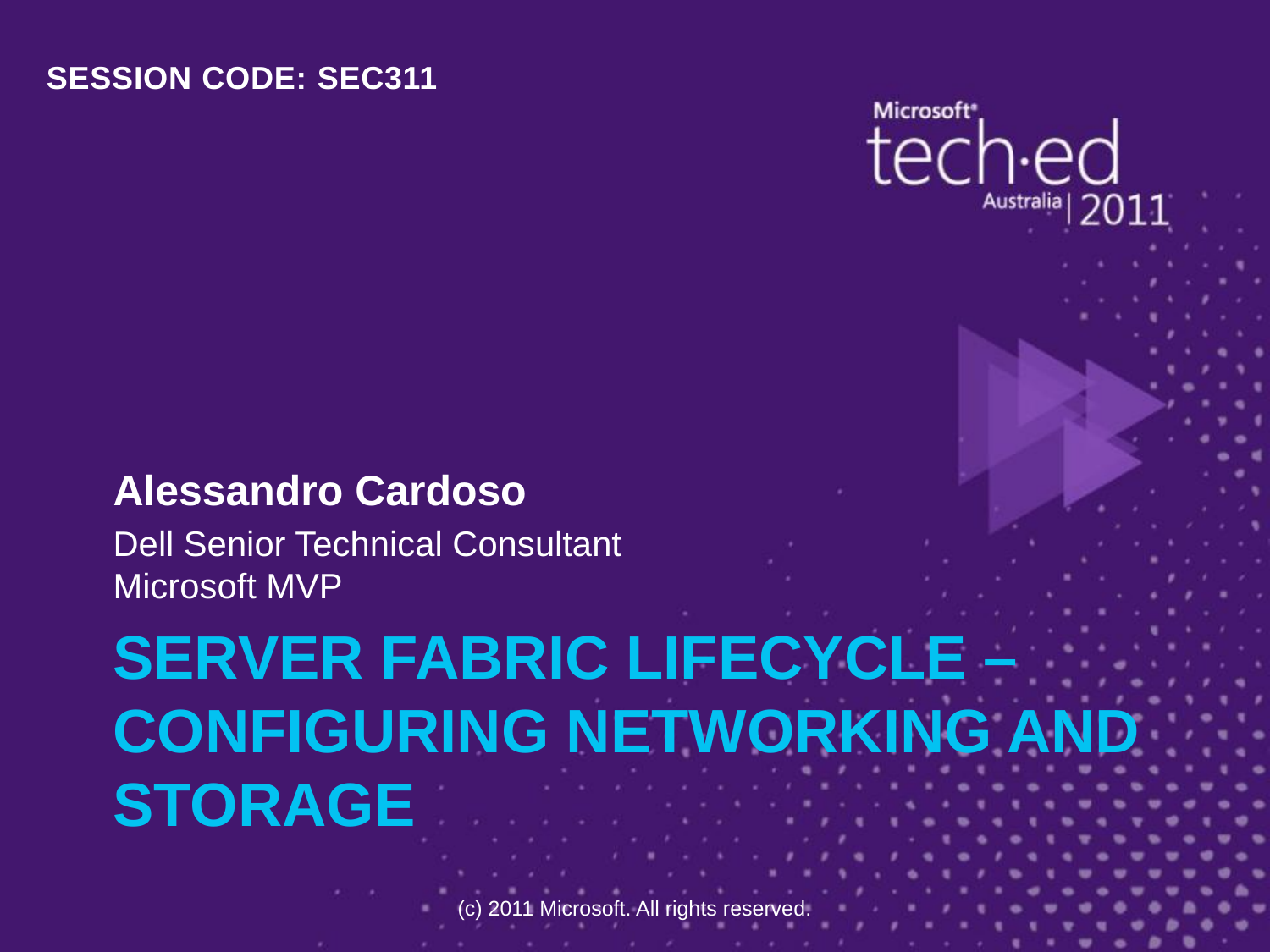

SESSION CODE: SEC311
Alessandro Cardoso
Dell Senior Technical Consultant
Microsoft MVP
# Server Fabric Lifecycle – Configuring Networking and Storage
(c) 2011 Microsoft. All rights reserved.